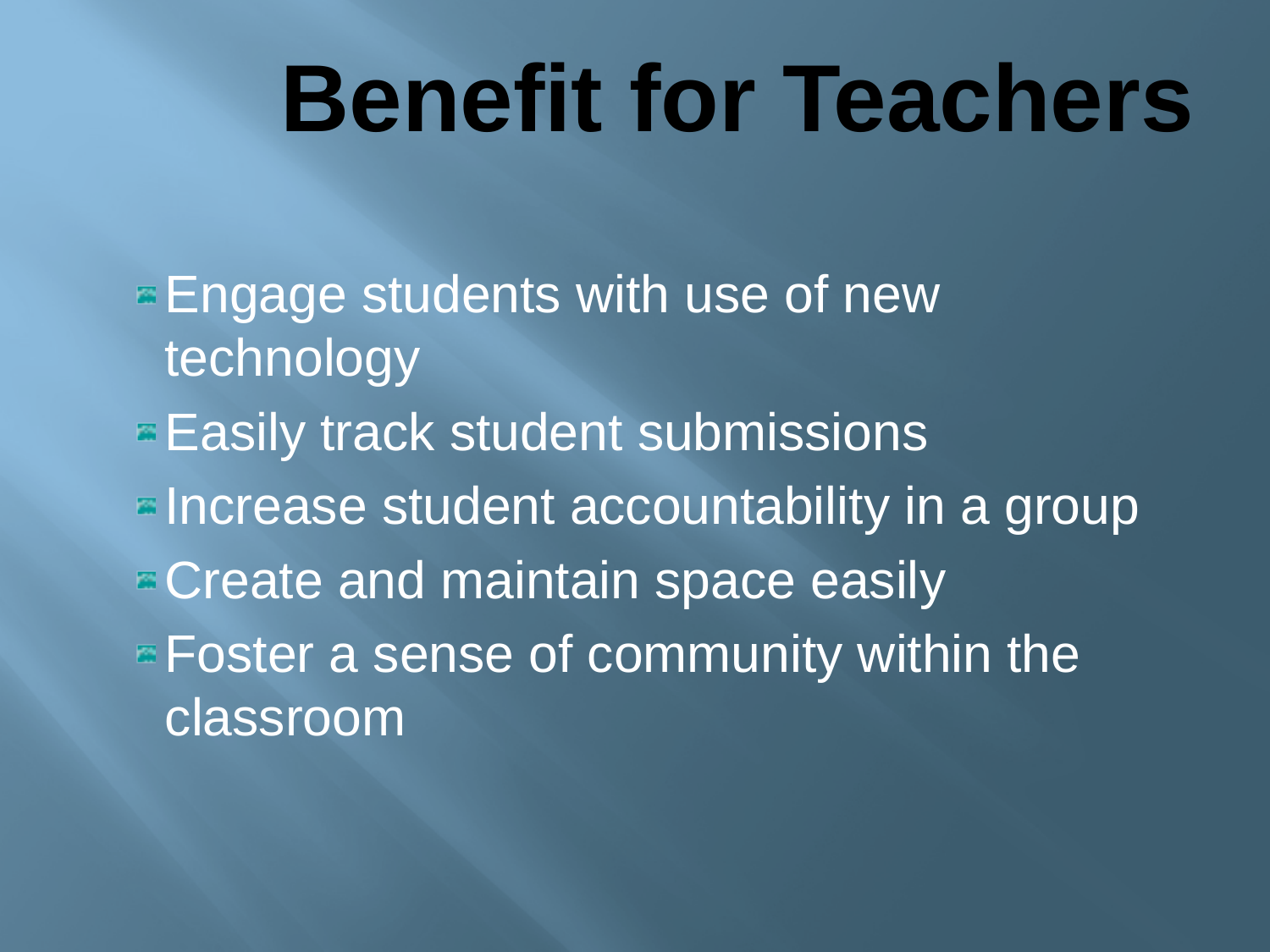

# Benefit for Teachers

Engage students with use of new technology
Easily track student submissions
Increase student accountability in a group
Create and maintain space easily
Foster a sense of community within the classroom